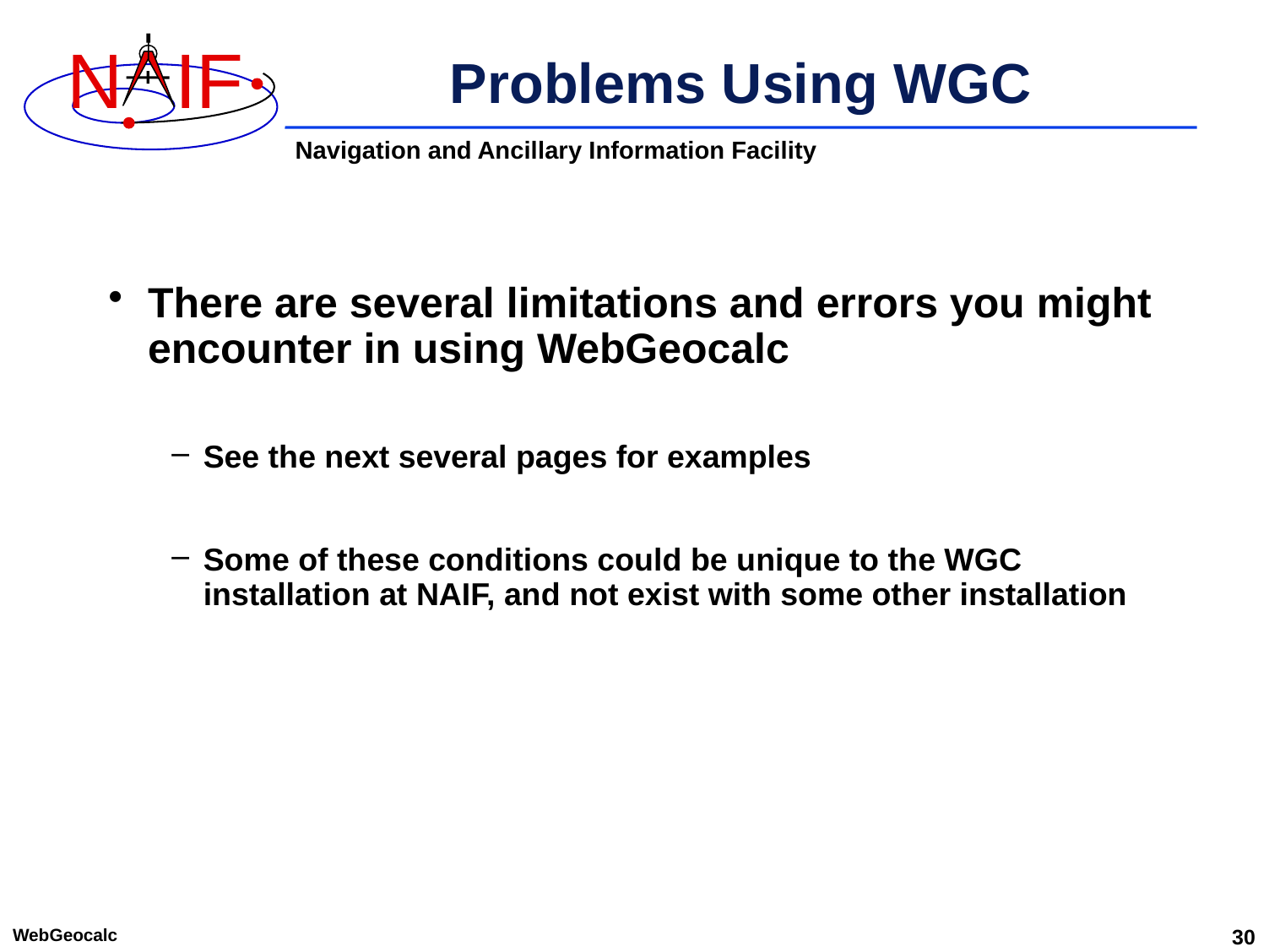

# Problems Using WGC
There are several limitations and errors you might encounter in using WebGeocalc

See the next several pages for examples

Some of these conditions could be unique to the WGC installation at NAIF, and not exist with some other installation

WebGeocalc
30